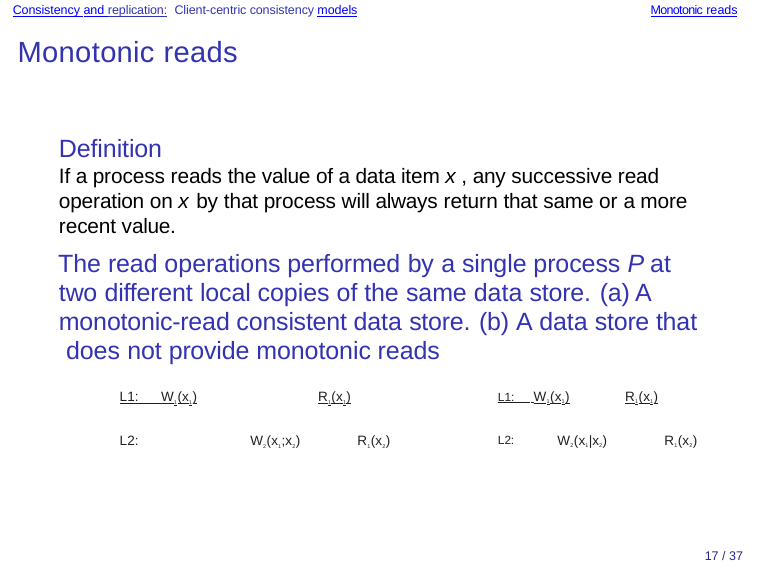

Consistency and replication: Client-centric consistency models
Monotonic reads
Monotonic reads
Definition
If a process reads the value of a data item x , any successive read  operation on x by that process will always return that same or a more  recent value.
The read operations performed by a single process P at  two different local copies of the same data store. (a) A  monotonic-read consistent data store. (b) A data store that  does not provide monotonic reads
L1:      W1(x1)	R1(x1)		L1:      W1(x1)	R1(x1)
L2:	W2(x1;x2)	R1(x2)	L2:	W2(x1|x2)	R1(x2)
17 / 37